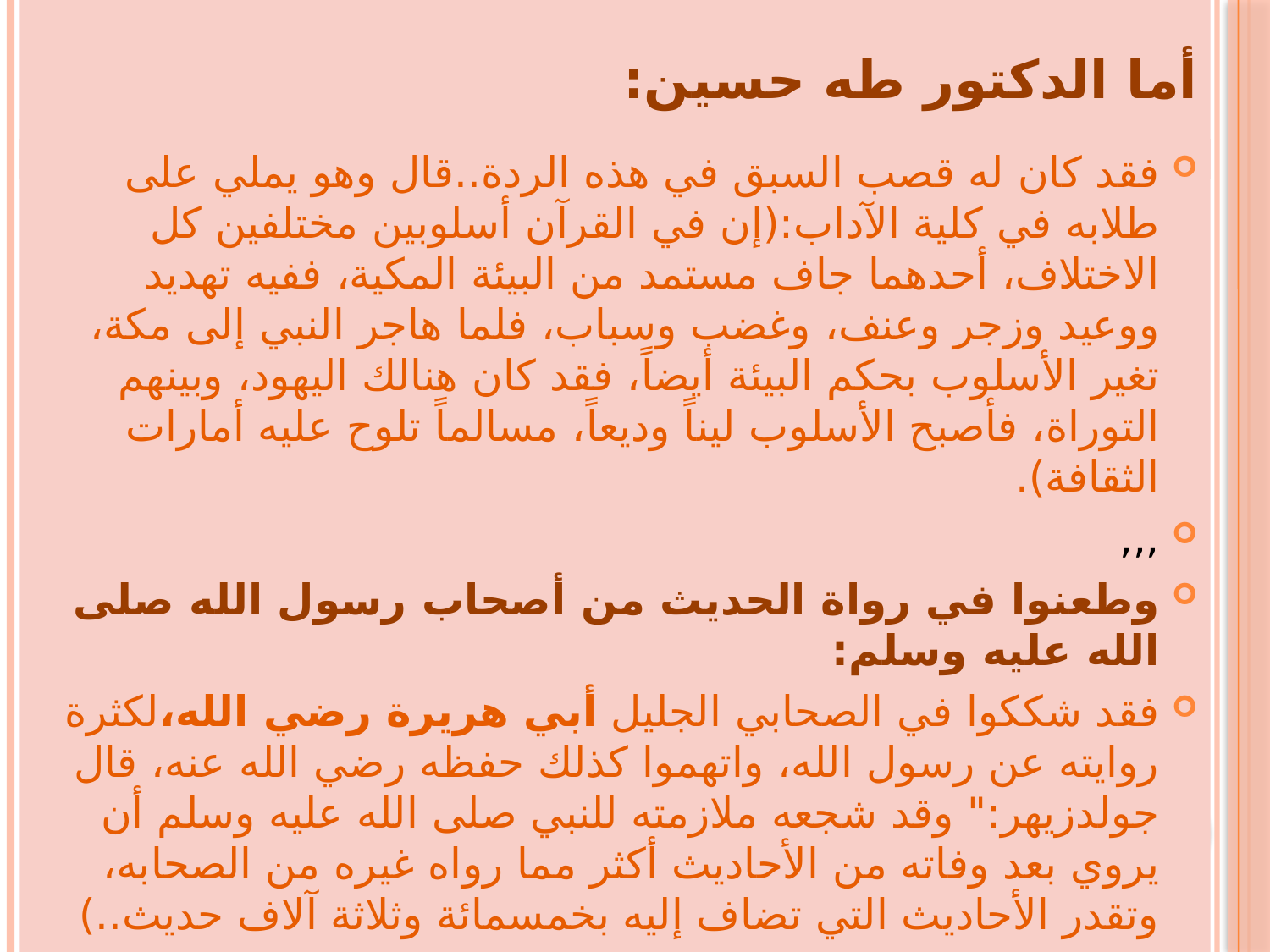

# أما الدكتور طه حسين:
فقد كان له قصب السبق في هذه الردة..قال وهو يملي على طلابه في كلية الآداب:(إن في القرآن أسلوبين مختلفين كل الاختلاف، أحدهما جاف مستمد من البيئة المكية، ففيه تهديد ووعيد وزجر وعنف، وغضب وسباب، فلما هاجر النبي إلى مكة، تغير الأسلوب بحكم البيئة أيضاً، فقد كان هنالك اليهود، وبينهم التوراة، فأصبح الأسلوب ليناً وديعاً، مسالماً تلوح عليه أمارات الثقافة).
,,,
وطعنوا في رواة الحديث من أصحاب رسول الله صلى الله عليه وسلم:
فقد شككوا في الصحابي الجليل أبي هريرة رضي الله،لكثرة روايته عن رسول الله، واتهموا كذلك حفظه رضي الله عنه، قال جولدزيهر:" وقد شجعه ملازمته للنبي صلى الله عليه وسلم أن يروي بعد وفاته من الأحاديث أكثر مما رواه غيره من الصحابه، وتقدر الأحاديث التي تضاف إليه بخمسمائة وثلاثة آلاف حديث..)